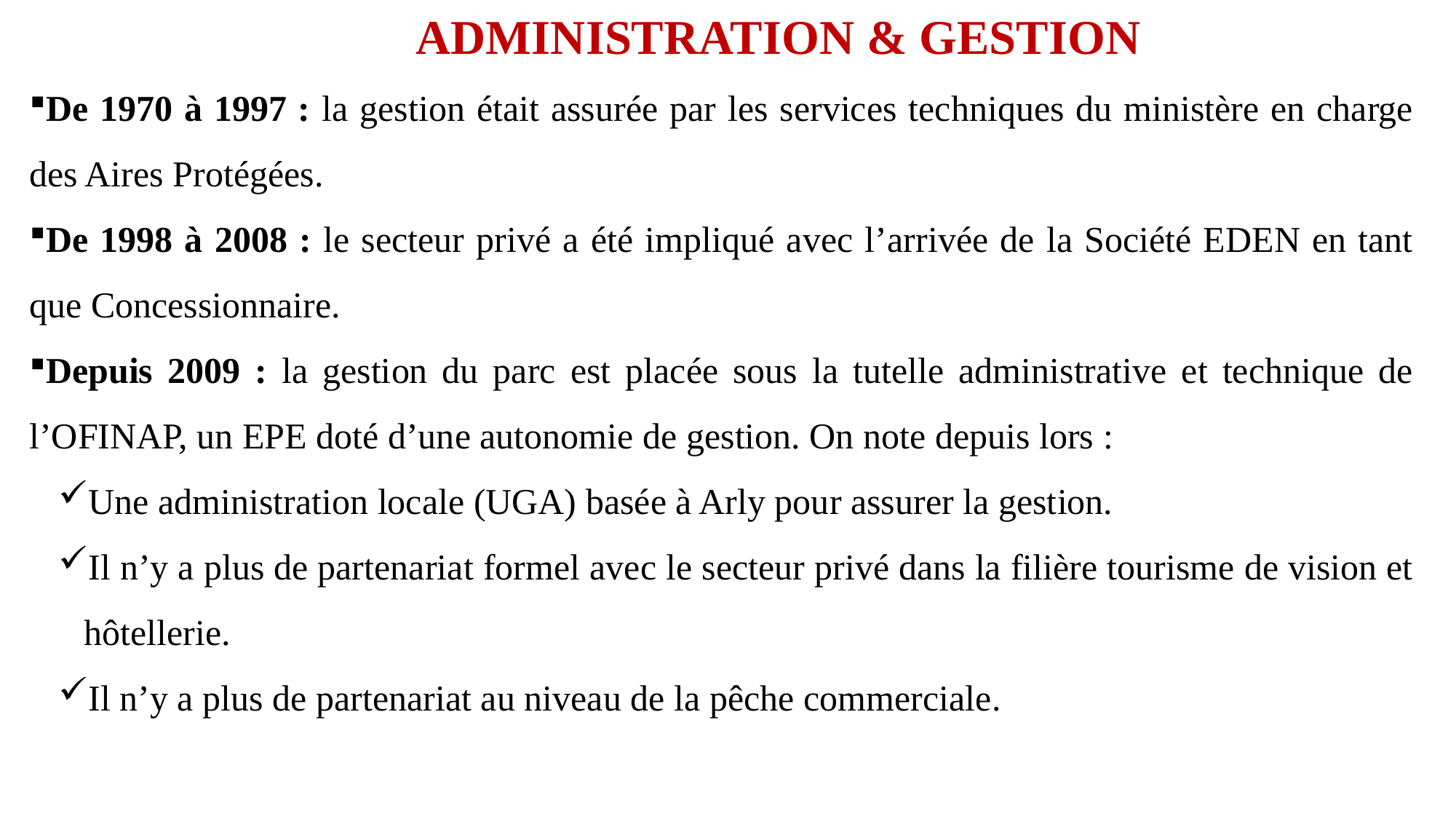

# ADMINISTRATION & GESTION
De 1970 à 1997 : la gestion était assurée par les services techniques du ministère en charge des Aires Protégées.
De 1998 à 2008 : le secteur privé a été impliqué avec l’arrivée de la Société EDEN en tant que Concessionnaire.
Depuis 2009 : la gestion du parc est placée sous la tutelle administrative et technique de l’OFINAP, un EPE doté d’une autonomie de gestion. On note depuis lors :
Une administration locale (UGA) basée à Arly pour assurer la gestion.
Il n’y a plus de partenariat formel avec le secteur privé dans la filière tourisme de vision et hôtellerie.
Il n’y a plus de partenariat au niveau de la pêche commerciale.